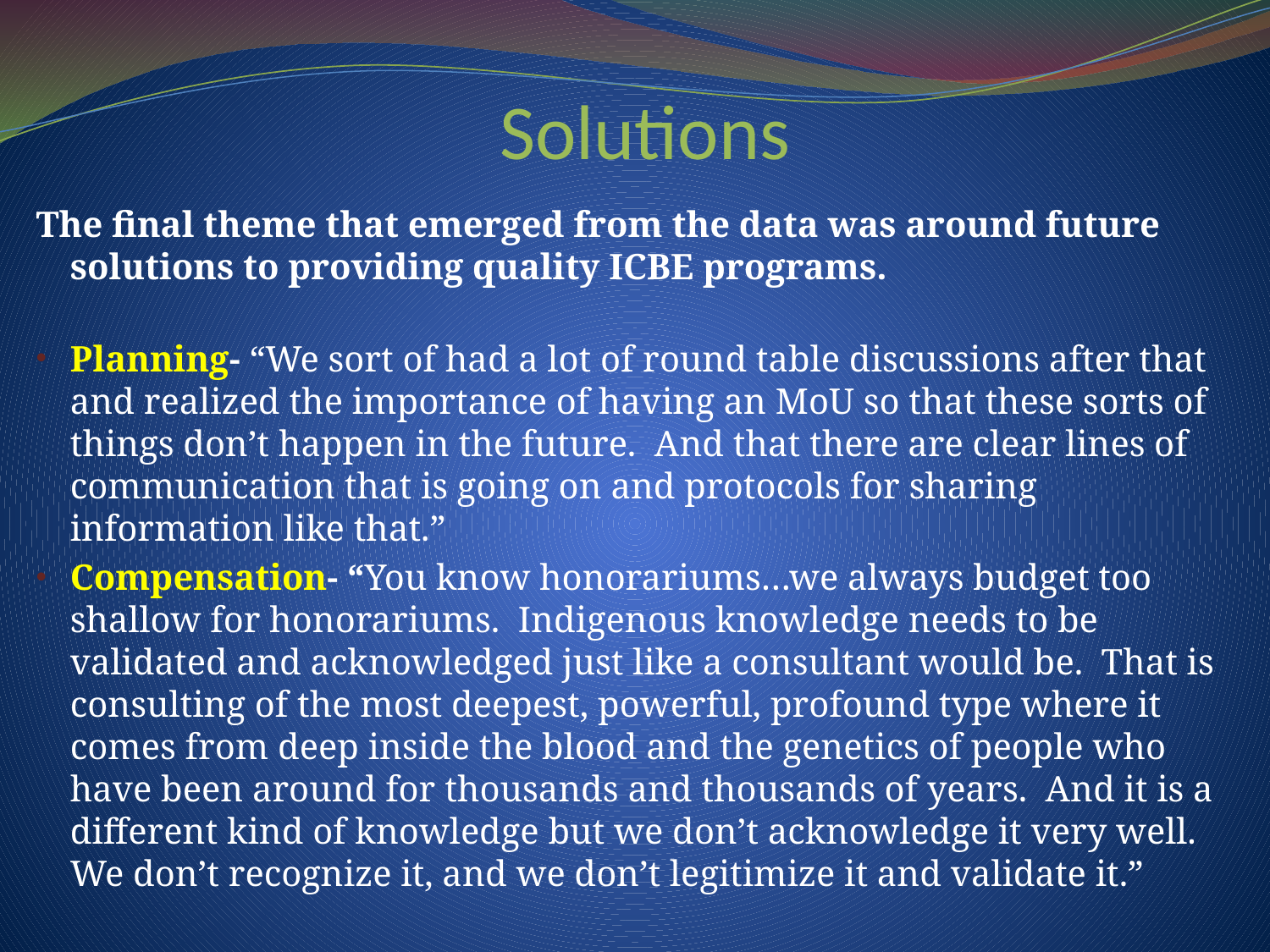

Solutions
The final theme that emerged from the data was around future solutions to providing quality ICBE programs.
Planning- “We sort of had a lot of round table discussions after that and realized the importance of having an MoU so that these sorts of things don’t happen in the future.  And that there are clear lines of communication that is going on and protocols for sharing information like that.”
Compensation- “You know honorariums…we always budget too shallow for honorariums.  Indigenous knowledge needs to be validated and acknowledged just like a consultant would be.  That is consulting of the most deepest, powerful, profound type where it comes from deep inside the blood and the genetics of people who have been around for thousands and thousands of years.  And it is a different kind of knowledge but we don’t acknowledge it very well. We don’t recognize it, and we don’t legitimize it and validate it.”